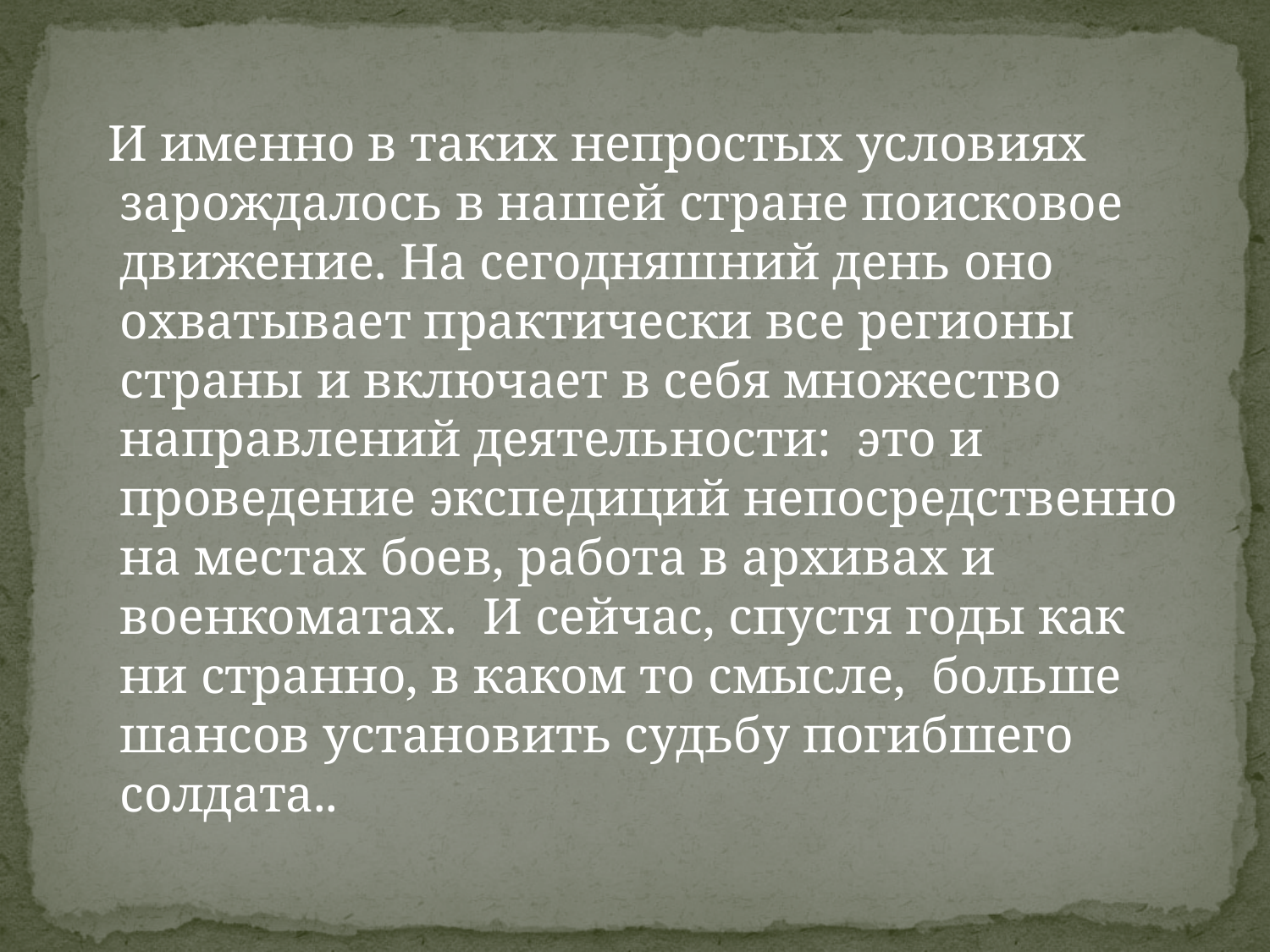

И именно в таких непростых условиях зарождалось в нашей стране поисковое движение. На сегодняшний день оно охватывает практически все регионы страны и включает в себя множество направлений деятельности:  это и проведение экспедиций непосредственно на местах боев, работа в архивах и военкоматах.  И сейчас, спустя годы как ни странно, в каком то смысле,  больше шансов установить судьбу погибшего солдата..